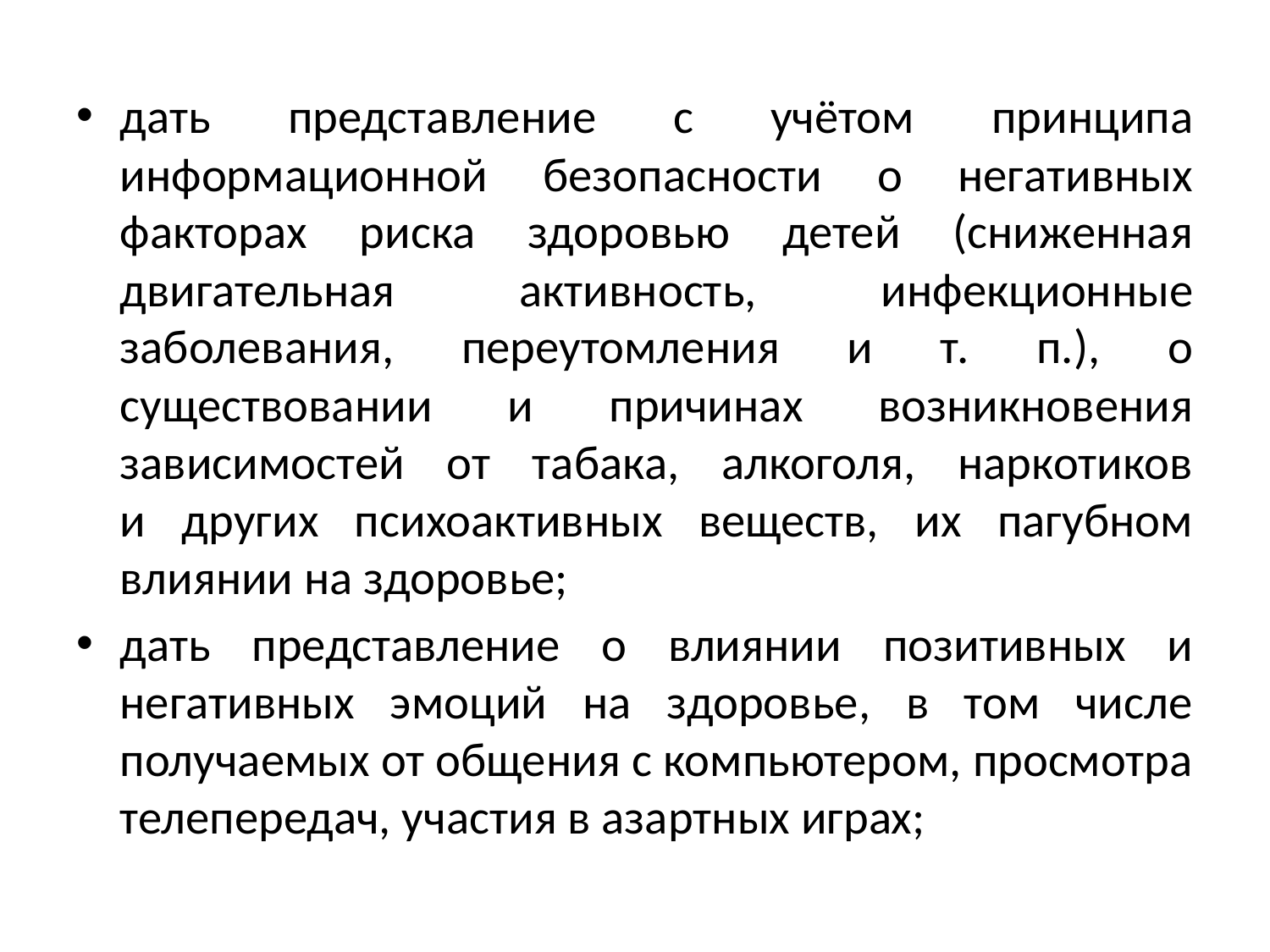

#
дать представление с учётом принципа информационной безопасности о негативных факторах риска здоровью детей (сниженная двигательная активность, инфекционные заболевания, переутомления и т. п.), о существовании и причинах возникновения зависимостей от табака, алкоголя, наркотиков
и других психоактивных веществ, их пагубном влиянии на здоровье;
дать представление о влиянии позитивных и негативных эмоций на здоровье, в том числе получаемых от общения с компьютером, просмотра телепередач, участия в азартных играх;